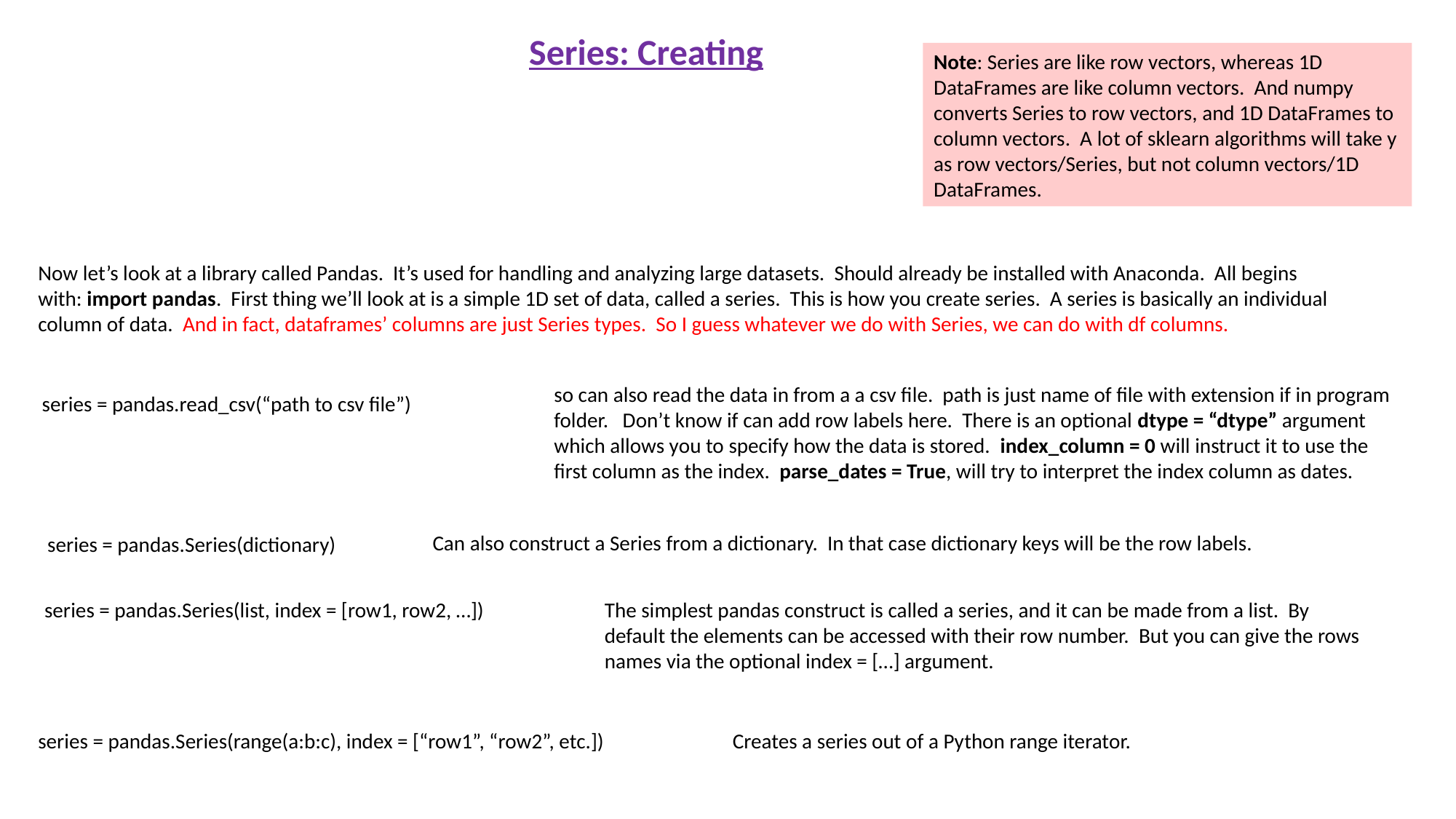

Series: Creating
Note: Series are like row vectors, whereas 1D  DataFrames are like column vectors.  And numpy converts Series to row vectors, and 1D DataFrames to column vectors.  A lot of sklearn algorithms will take y as row vectors/Series, but not column vectors/1D DataFrames.
Now let’s look at a library called Pandas.  It’s used for handling and analyzing large datasets.  Should already be installed with Anaconda.  All begins with: import pandas.  First thing we’ll look at is a simple 1D set of data, called a series.  This is how you create series.  A series is basically an individual column of data.  And in fact, dataframes’ columns are just Series types.  So I guess whatever we do with Series, we can do with df columns.
so can also read the data in from a a csv file.  path is just name of file with extension if in program folder.   Don’t know if can add row labels here.  There is an optional dtype = “dtype” argument which allows you to specify how the data is stored.  index_column = 0 will instruct it to use the first column as the index.  parse_dates = True, will try to interpret the index column as dates.
series = pandas.read_csv(“path to csv file”)
Can also construct a Series from a dictionary.  In that case dictionary keys will be the row labels.
series = pandas.Series(dictionary)
series = pandas.Series(list, index = [row1, row2, …])
The simplest pandas construct is called a series, and it can be made from a list.  By default the elements can be accessed with their row number.  But you can give the rows names via the optional index = […] argument.
series = pandas.Series(range(a:b:c), index = [“row1”, “row2”, etc.])
Creates a series out of a Python range iterator.